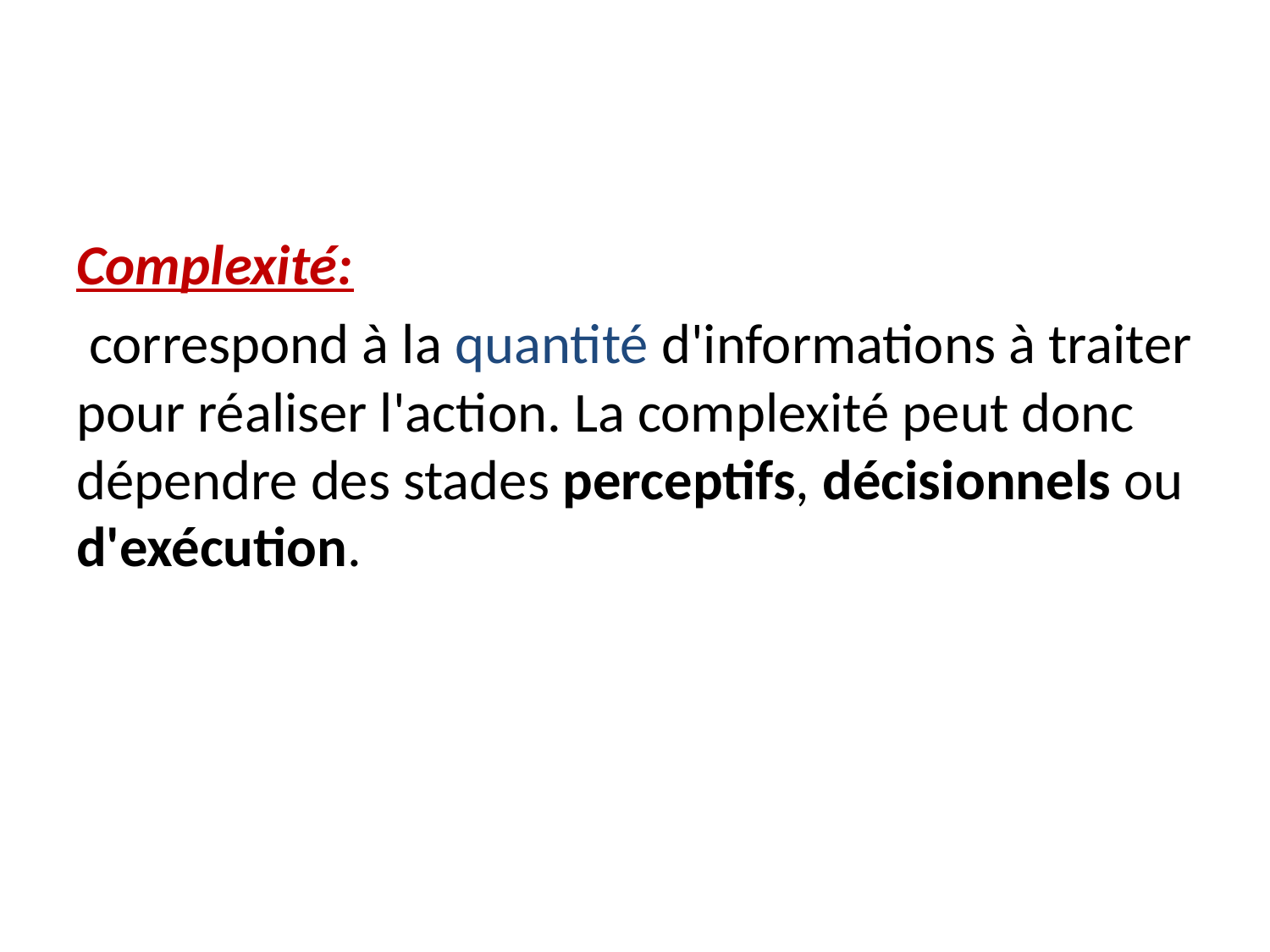

Complexité:
 correspond à la quantité d'informations à traiter pour réaliser l'action. La complexité peut donc dépendre des stades perceptifs, décisionnels ou d'exécution.